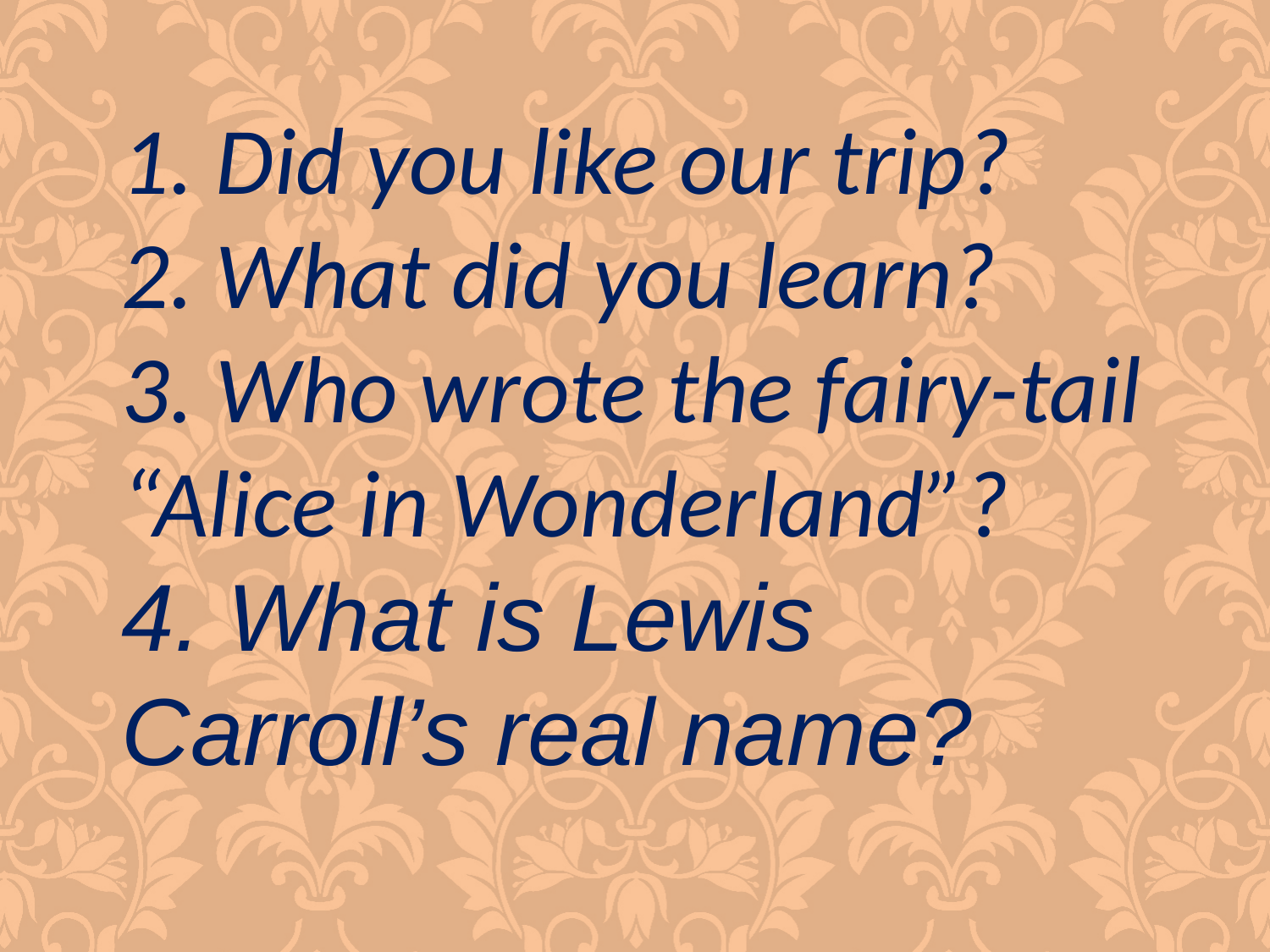

1. Did you like our trip?
2. What did you learn?
3. Who wrote the fairy-tail “Alice in Wonderland”?
4. What is Lewis Carroll’s real name?